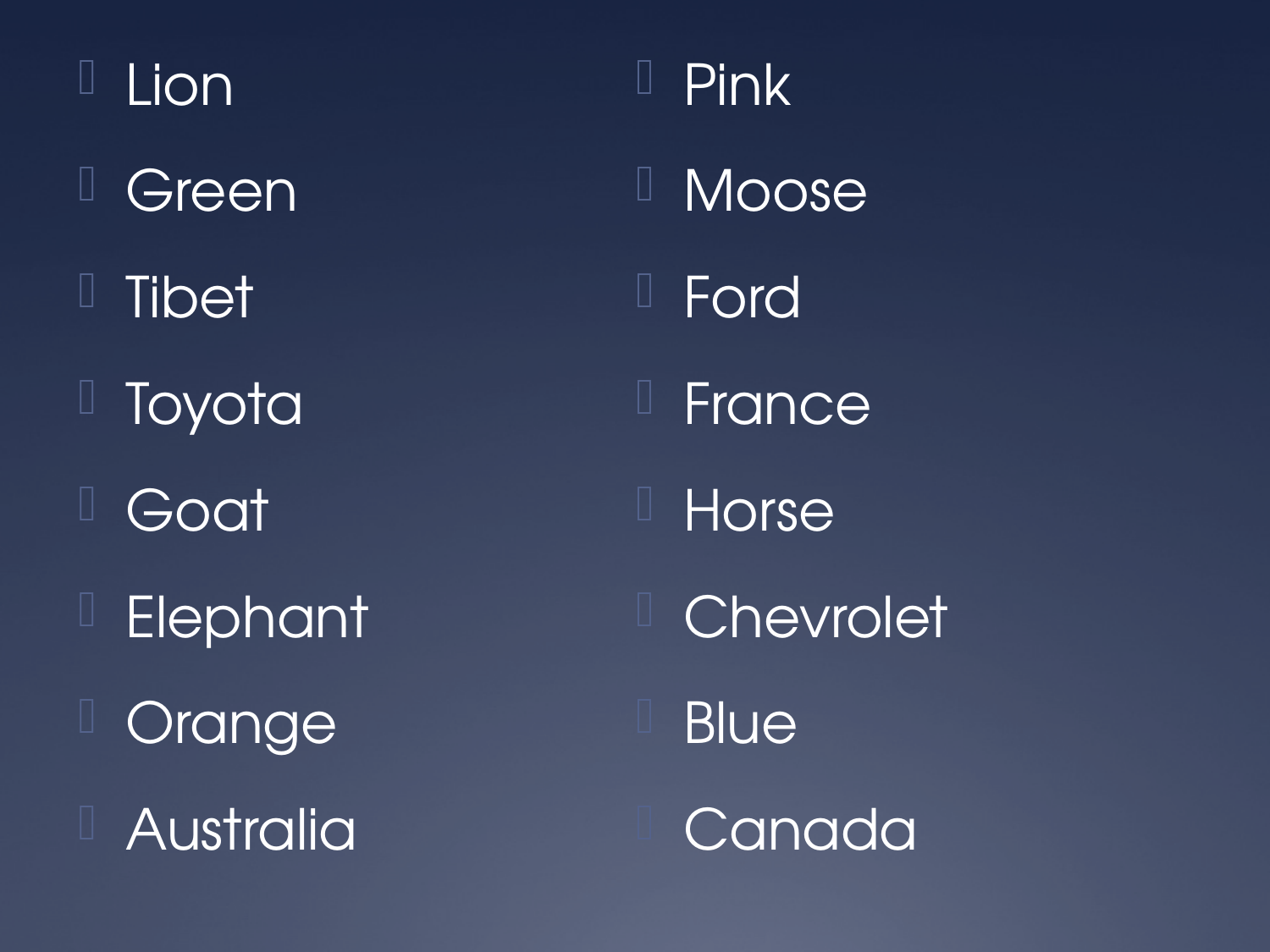

Lion
Green
Tibet
Toyota
Goat
Elephant
Orange
Australia
Pink
Moose
Ford
France
Horse
Chevrolet
Blue
Canada